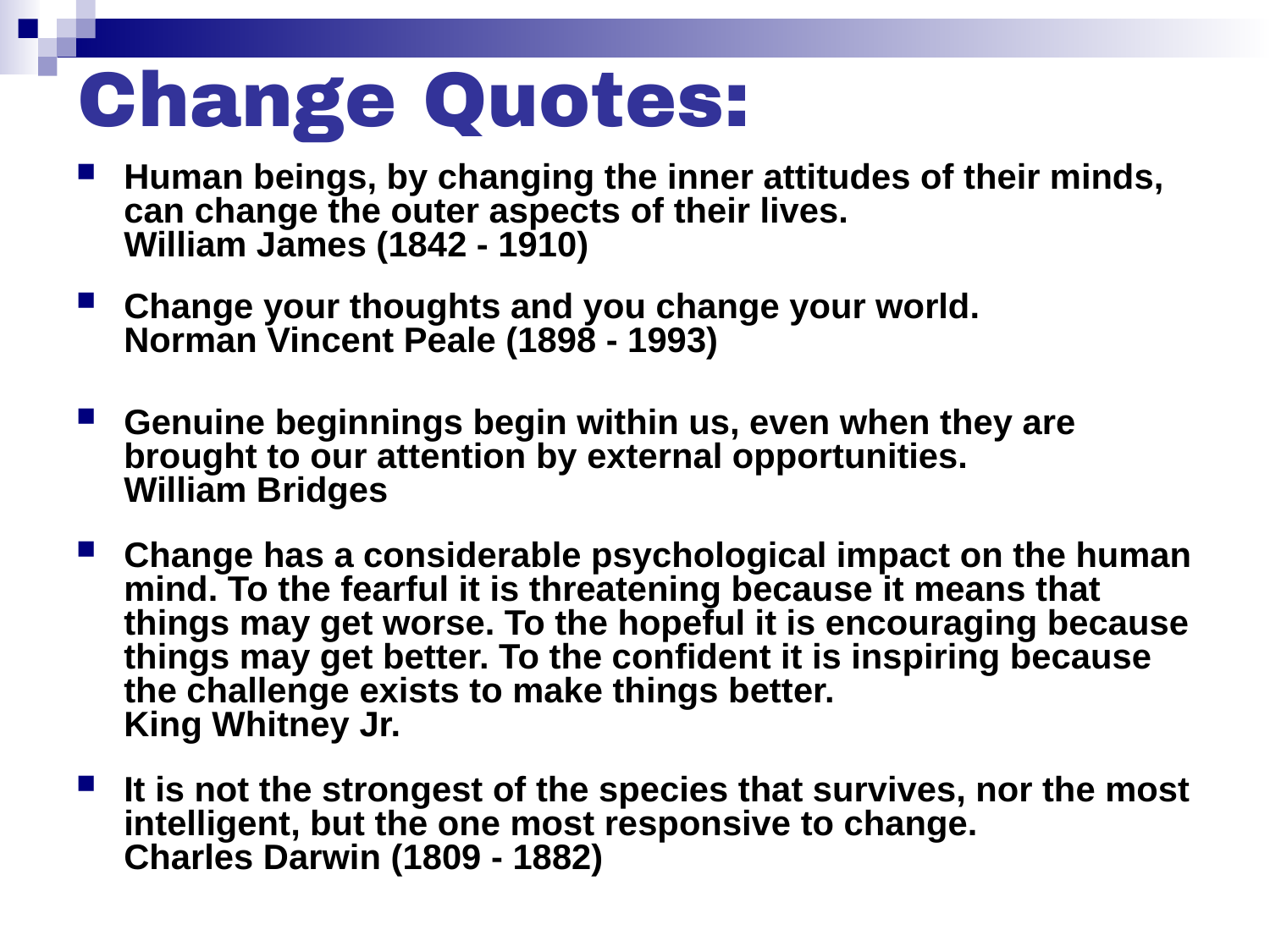

# Change Quotes:
Human beings, by changing the inner attitudes of their minds, can change the outer aspects of their lives.
William James (1842 - 1910)

Change your thoughts and you change your world.
Norman Vincent Peale (1898 - 1993)

Genuine beginnings begin within us, even when they are brought to our attention by external opportunities.
William Bridges

Change has a considerable psychological impact on the human mind. To the fearful it is threatening because it means that things may get worse. To the hopeful it is encouraging because things may get better. To the confident it is inspiring because the challenge exists to make things better.
King Whitney Jr.

It is not the strongest of the species that survives, nor the most intelligent, but the one most responsive to change.
Charles Darwin (1809 - 1882)